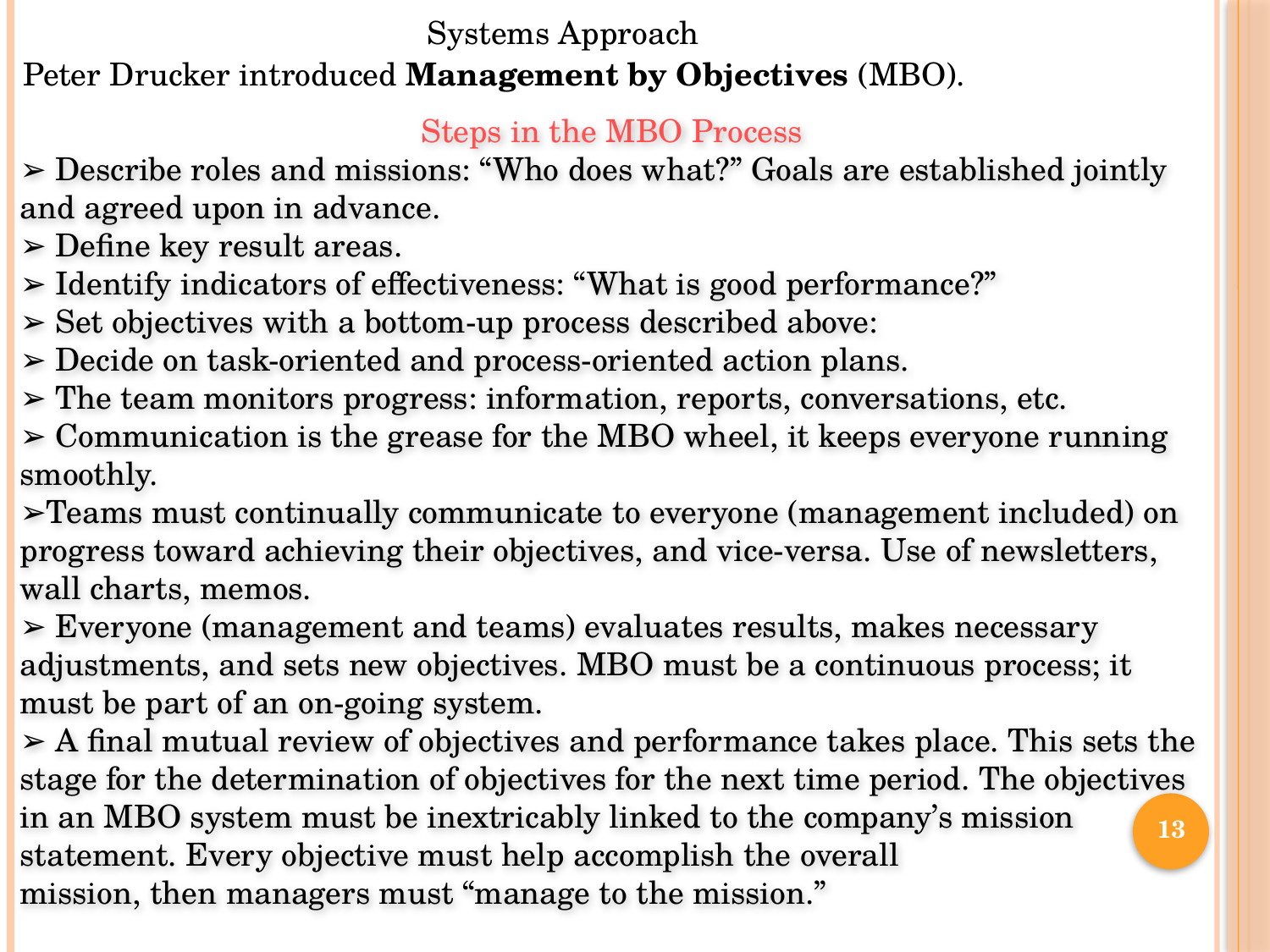

Systems Approach
Peter Drucker introduced Management by Objectives (MBO).
Steps in the MBO Process
➢ Describe roles and missions: “Who does what?” Goals are established jointly and agreed upon in advance.
➢ Define key result areas.
➢ Identify indicators of effectiveness: “What is good performance?”
➢ Set objectives with a bottom-up process described above:
➢ Decide on task-oriented and process-oriented action plans.
➢ The team monitors progress: information, reports, conversations, etc.
➢ Communication is the grease for the MBO wheel, it keeps everyone running smoothly.
➢Teams must continually communicate to everyone (management included) on progress toward achieving their objectives, and vice-versa. Use of newsletters, wall charts, memos.
➢ Everyone (management and teams) evaluates results, makes necessary adjustments, and sets new objectives. MBO must be a continuous process; it must be part of an on-going system.
➢ A final mutual review of objectives and performance takes place. This sets the stage for the determination of objectives for the next time period. The objectives in an MBO system must be inextricably linked to the company’s mission statement. Every objective must help accomplish the overall
mission, then managers must “manage to the mission.”
13